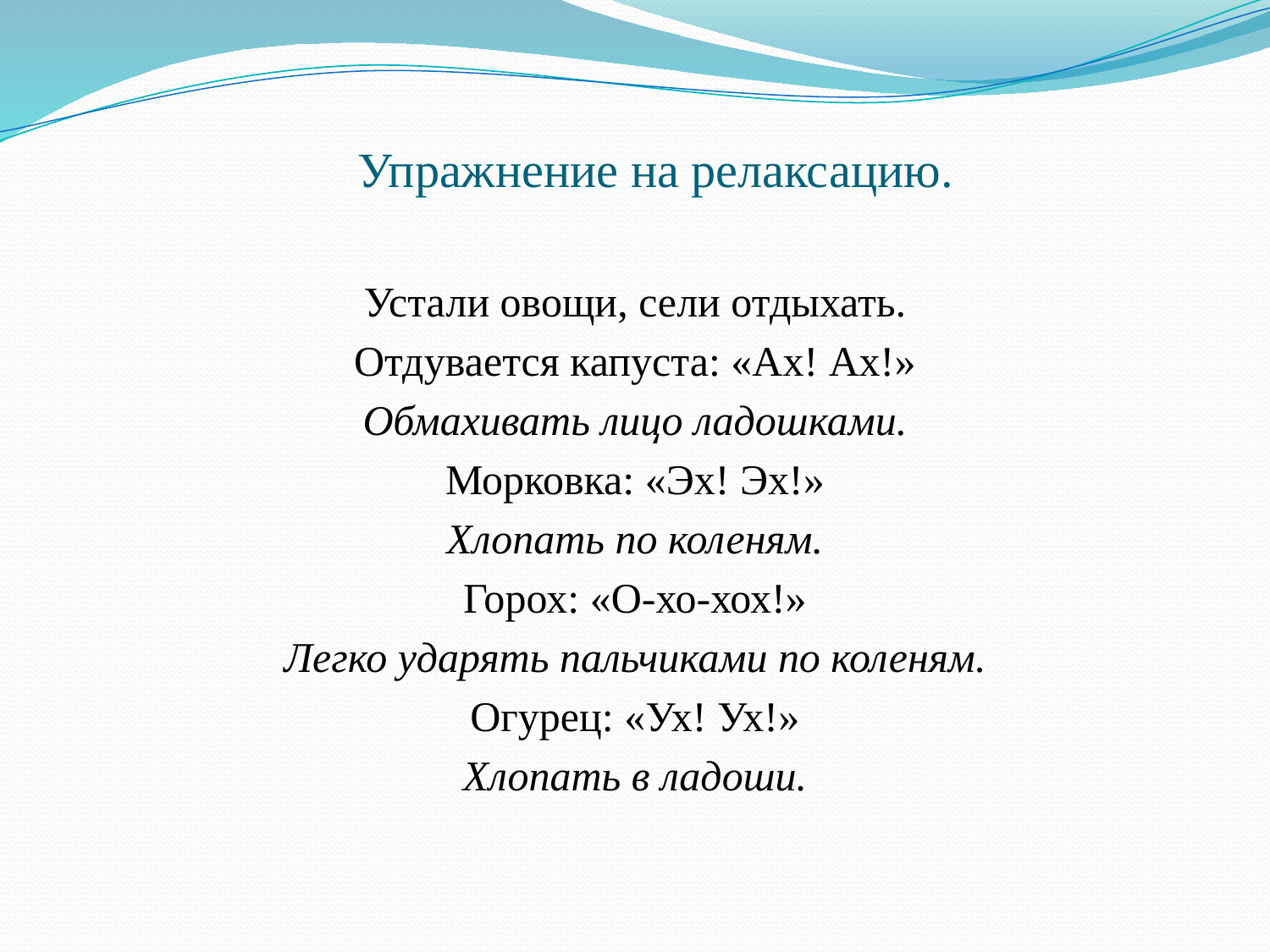

# Упражнение на релаксацию.
Устали овощи, сели отдыхать.
Отдувается капуста: «Ах! Ах!»
Обмахивать лицо ладошками.
Морковка: «Эх! Эх!»
Хлопать по коленям.
Горох: «О-хо-хох!»
Легко ударять пальчиками по коленям.
Огурец: «Ух! Ух!»
Хлопать в ладоши.